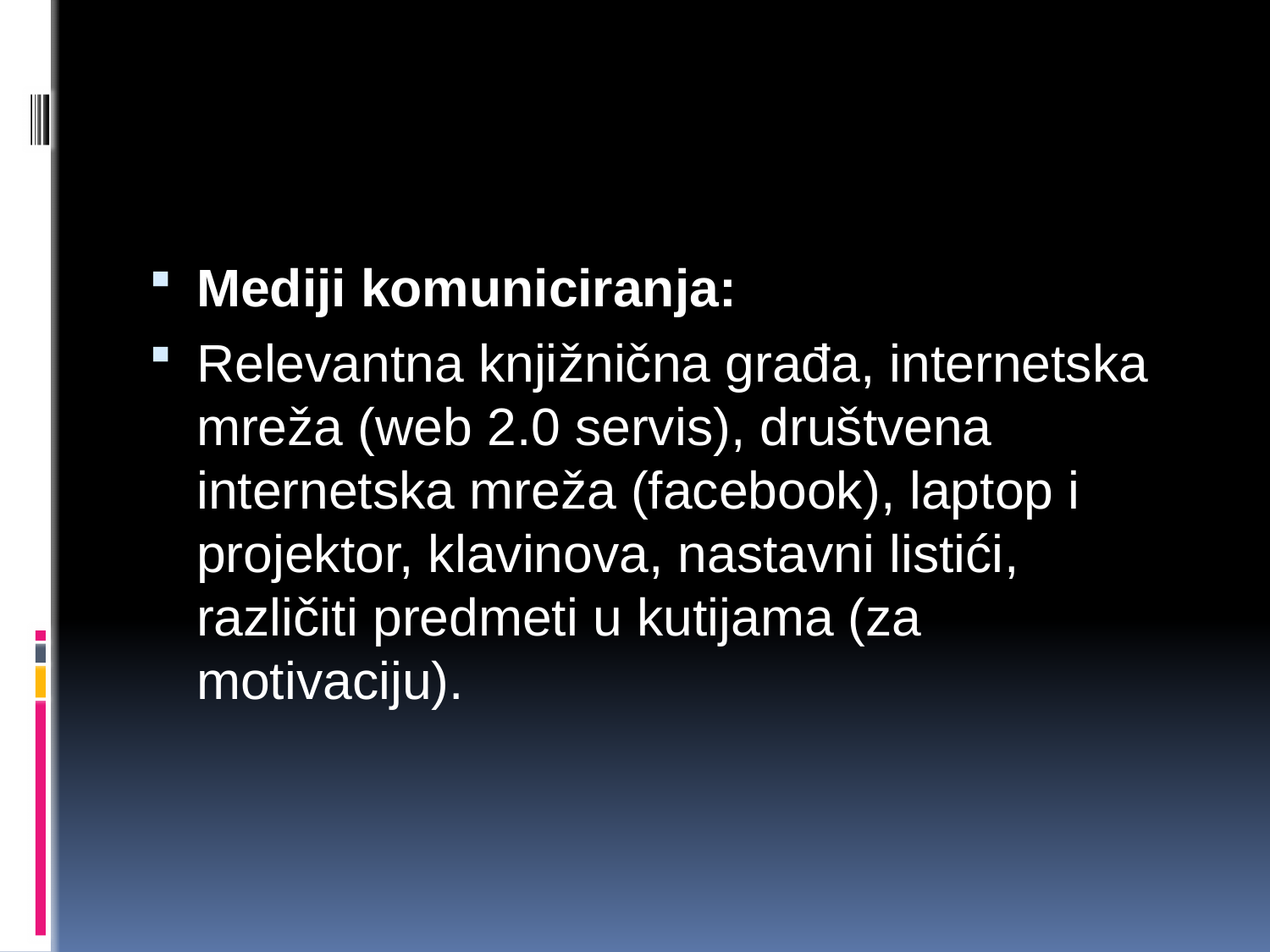

Mediji komuniciranja:
Relevantna knjižnična građa, internetska mreža (web 2.0 servis), društvena internetska mreža (facebook), laptop i projektor, klavinova, nastavni listići, različiti predmeti u kutijama (za motivaciju).